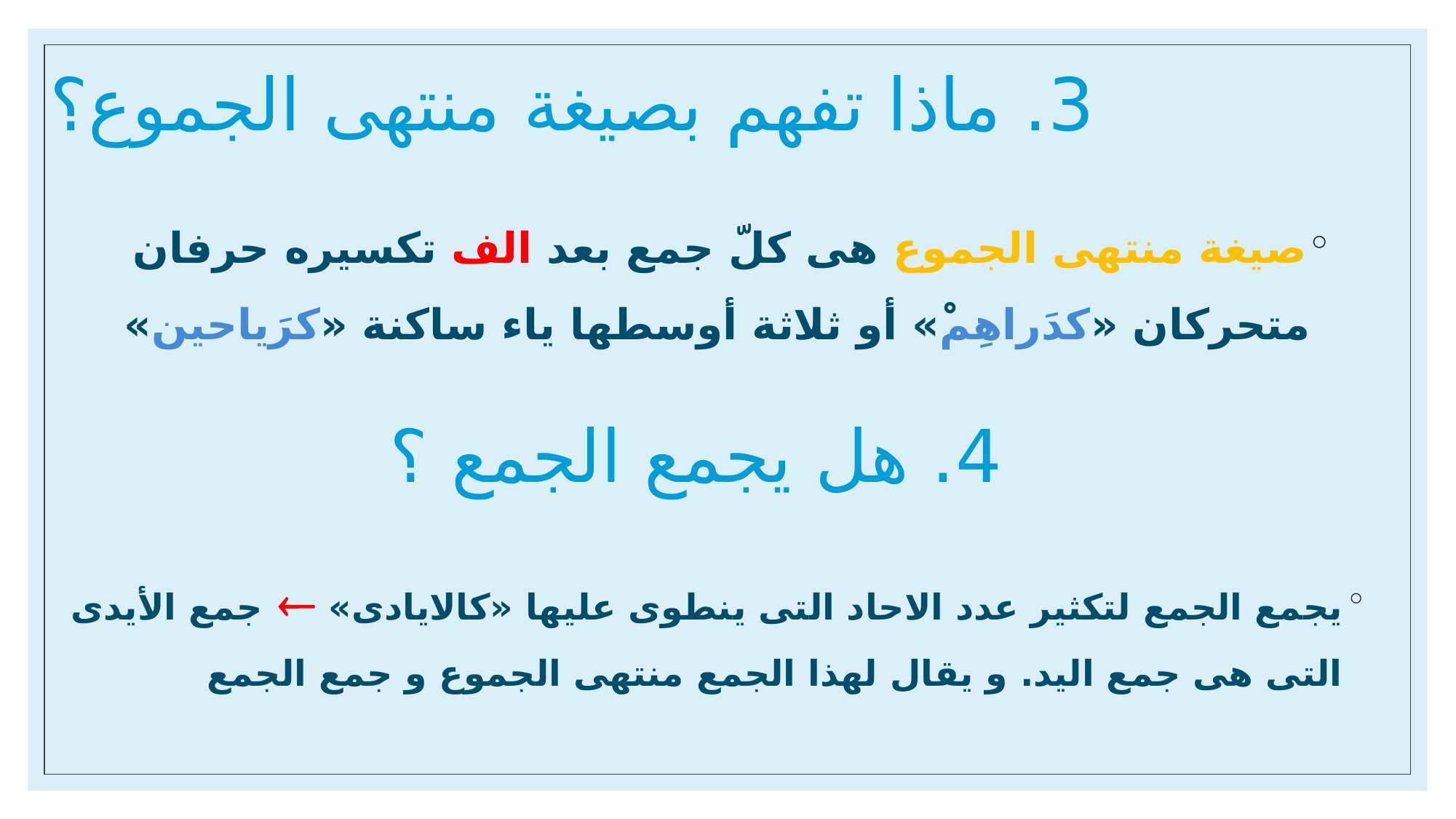

# 3. ماذا تفهم بصیغة منتهی الجموع؟
صیغة منتهی الجموع هی کلّ جمع بعد الف تکسیره حرفان متحرکان «کدَراهِمْ» أو ثلاثة أوسطها یاء ساکنة «کرَیاحین»

4. هل یجمع الجمع ؟
یجمع الجمع لتکثیر عدد الاحاد التی ینطوی علیها «کالایادی» ← جمع الأیدی التی هی جمع الید. و یقال لهذا الجمع منتهی الجموع و جمع الجمع